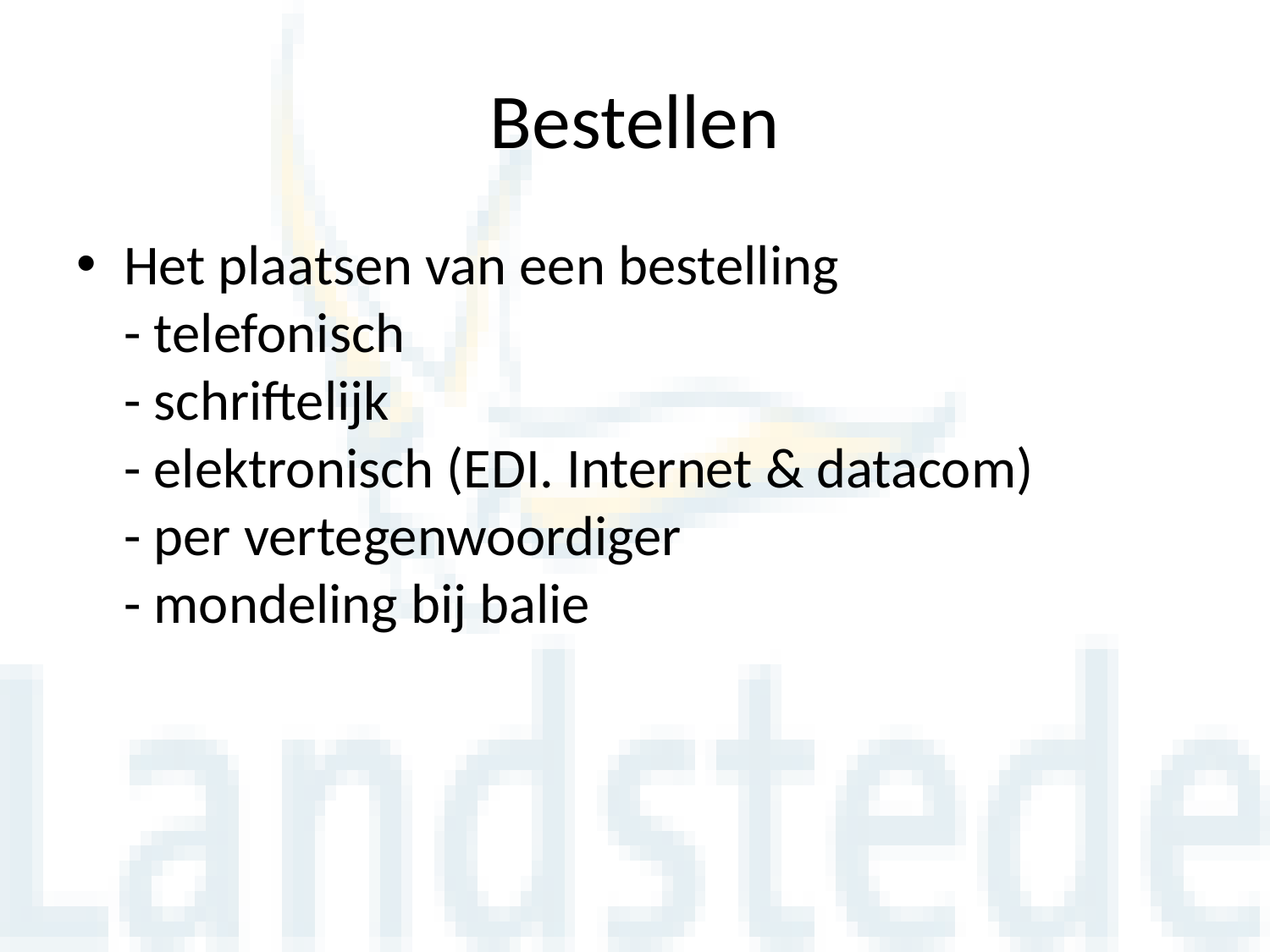

# Bestellen
Het plaatsen van een bestelling
- telefonisch
- schriftelijk
- elektronisch (EDI. Internet & datacom)
- per vertegenwoordiger
- mondeling bij balie